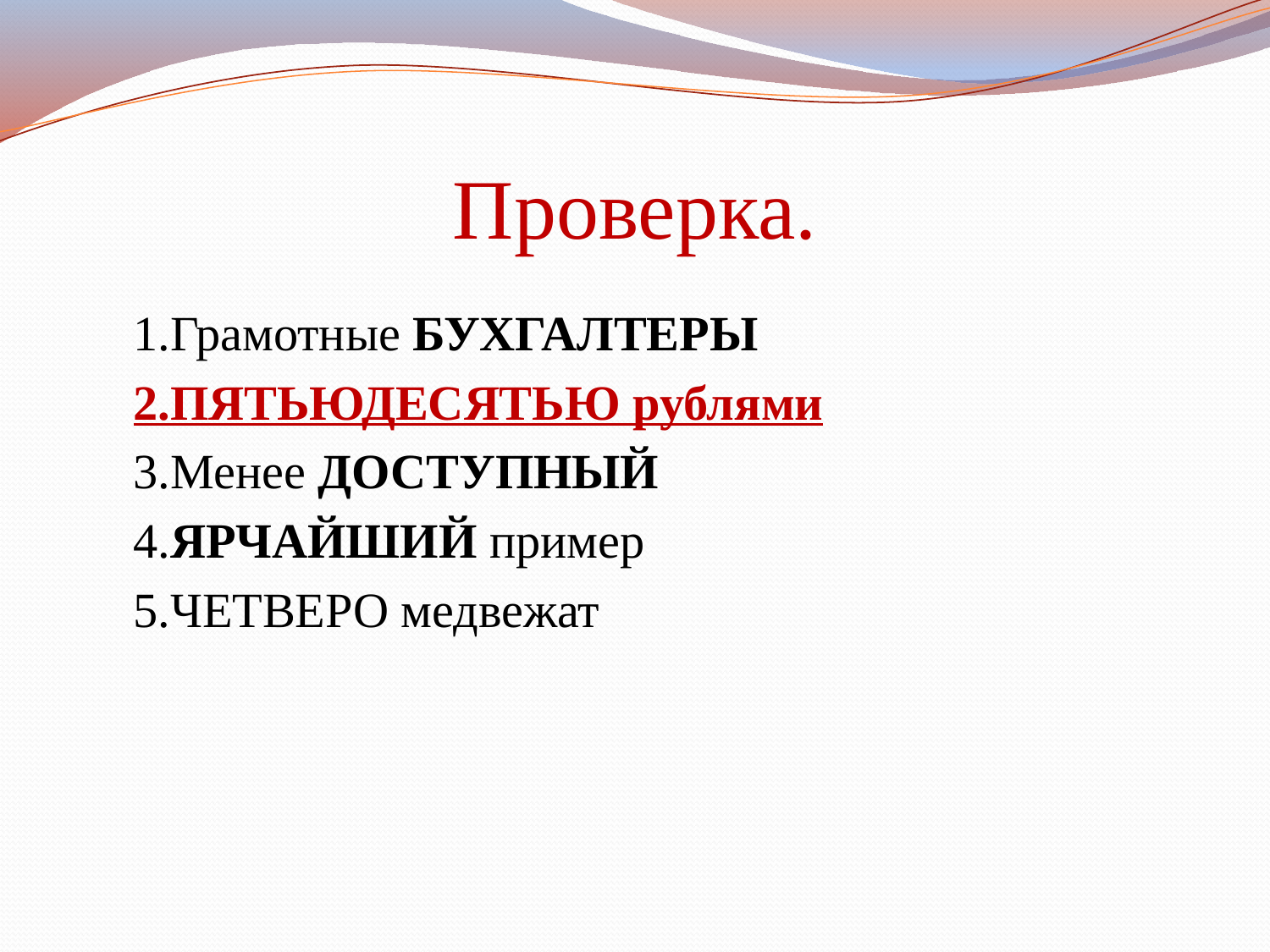

# Проверка.

1.Грамотные БУХГАЛТЕРЫ
2.ПЯТЬЮДЕСЯТЬЮ рублями
3.Менее ДОСТУПНЫЙ
4.ЯРЧАЙШИЙ пример
5.ЧЕТВЕРО медвежат